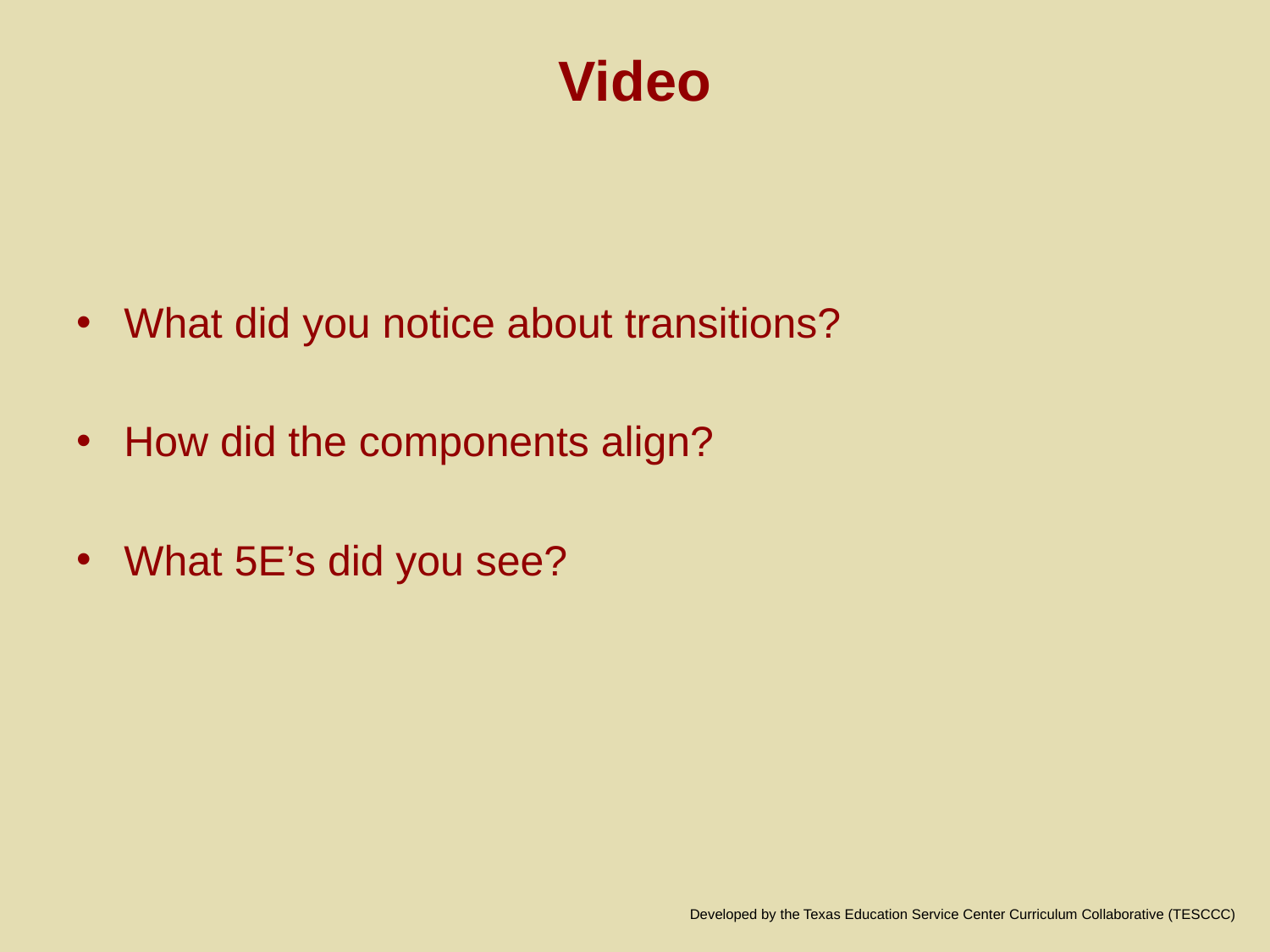

# Video

What did you notice about transitions?

How did the components align?

What 5E’s did you see?